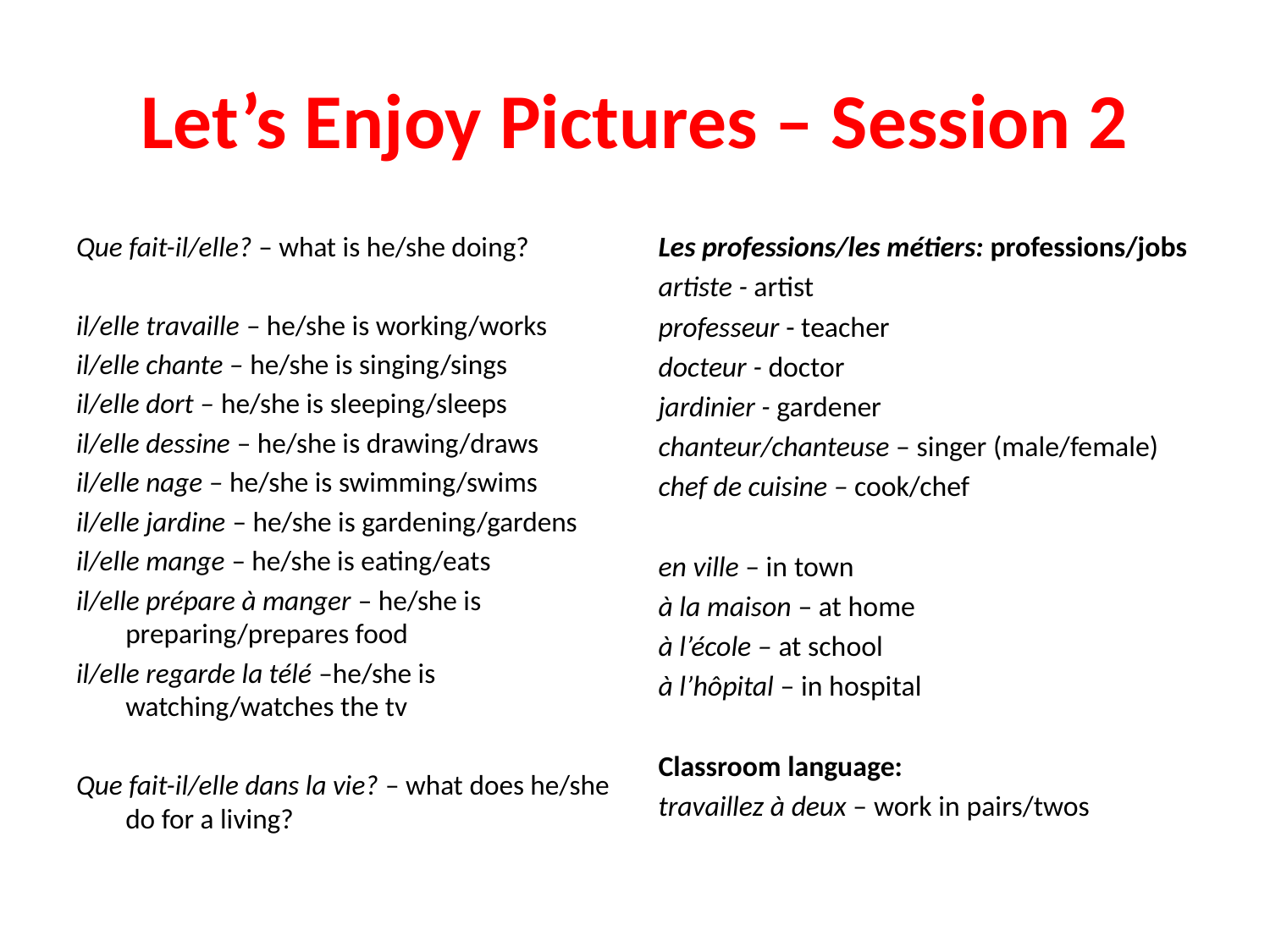

# Let’s Enjoy Pictures – Session 2
Que fait-il/elle? – what is he/she doing?

il/elle travaille – he/she is working/works
il/elle chante – he/she is singing/sings
il/elle dort – he/she is sleeping/sleeps
il/elle dessine – he/she is drawing/draws
il/elle nage – he/she is swimming/swims
il/elle jardine – he/she is gardening/gardens
il/elle mange – he/she is eating/eats
il/elle prépare à manger – he/she is preparing/prepares food
il/elle regarde la télé –he/she is watching/watches the tv

Que fait-il/elle dans la vie? – what does he/she do for a living?

Les professions/les métiers: professions/jobs
artiste - artist
professeur - teacher
docteur - doctor
jardinier - gardener
chanteur/chanteuse – singer (male/female)
chef de cuisine – cook/chef

en ville – in town
à la maison – at home
à l’école – at school
à l’hôpital – in hospital

Classroom language:
travaillez à deux – work in pairs/twos